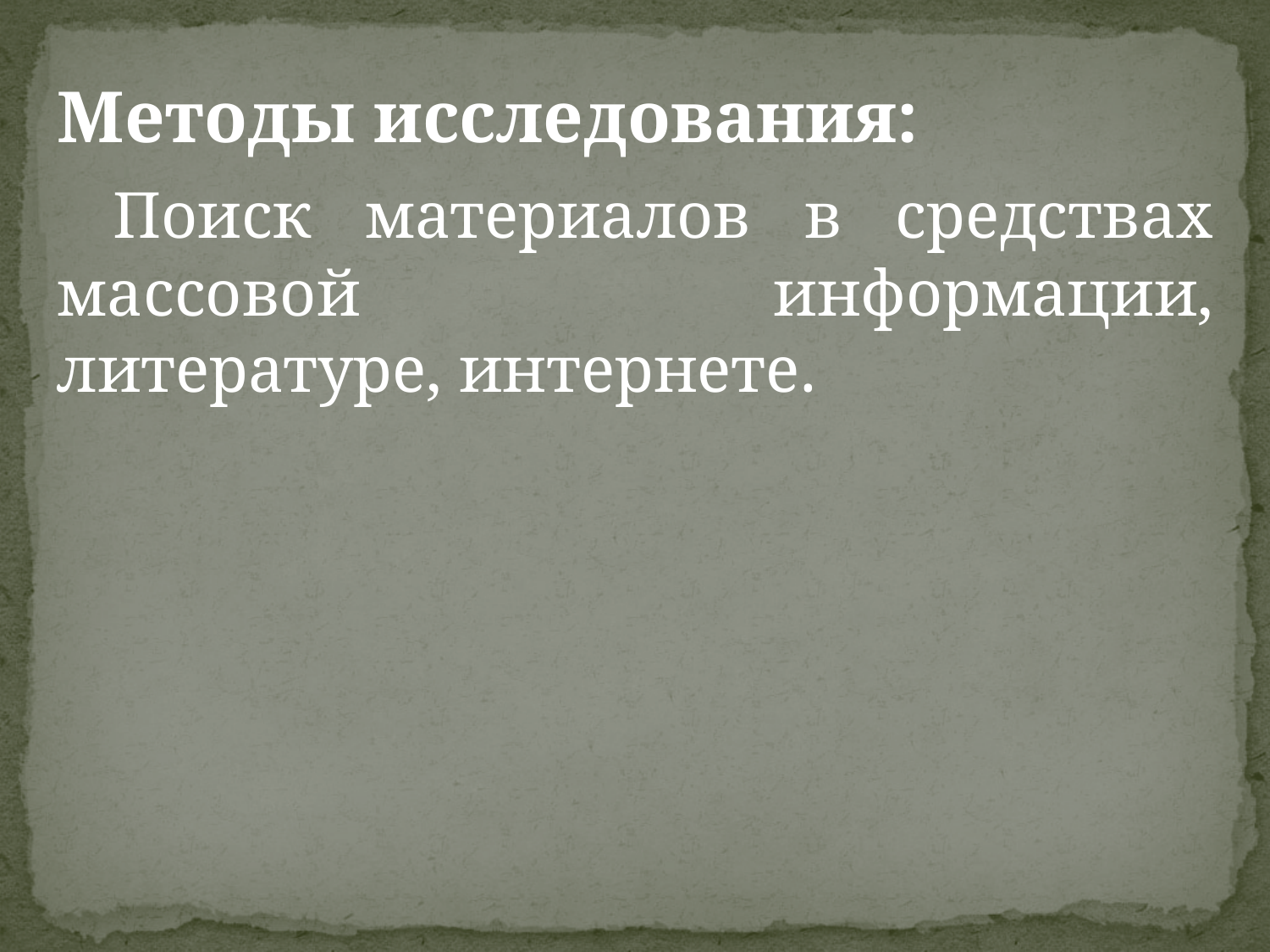

#
Методы исследования:
 Поиск материалов в средствах массовой информации, литературе, интернете.